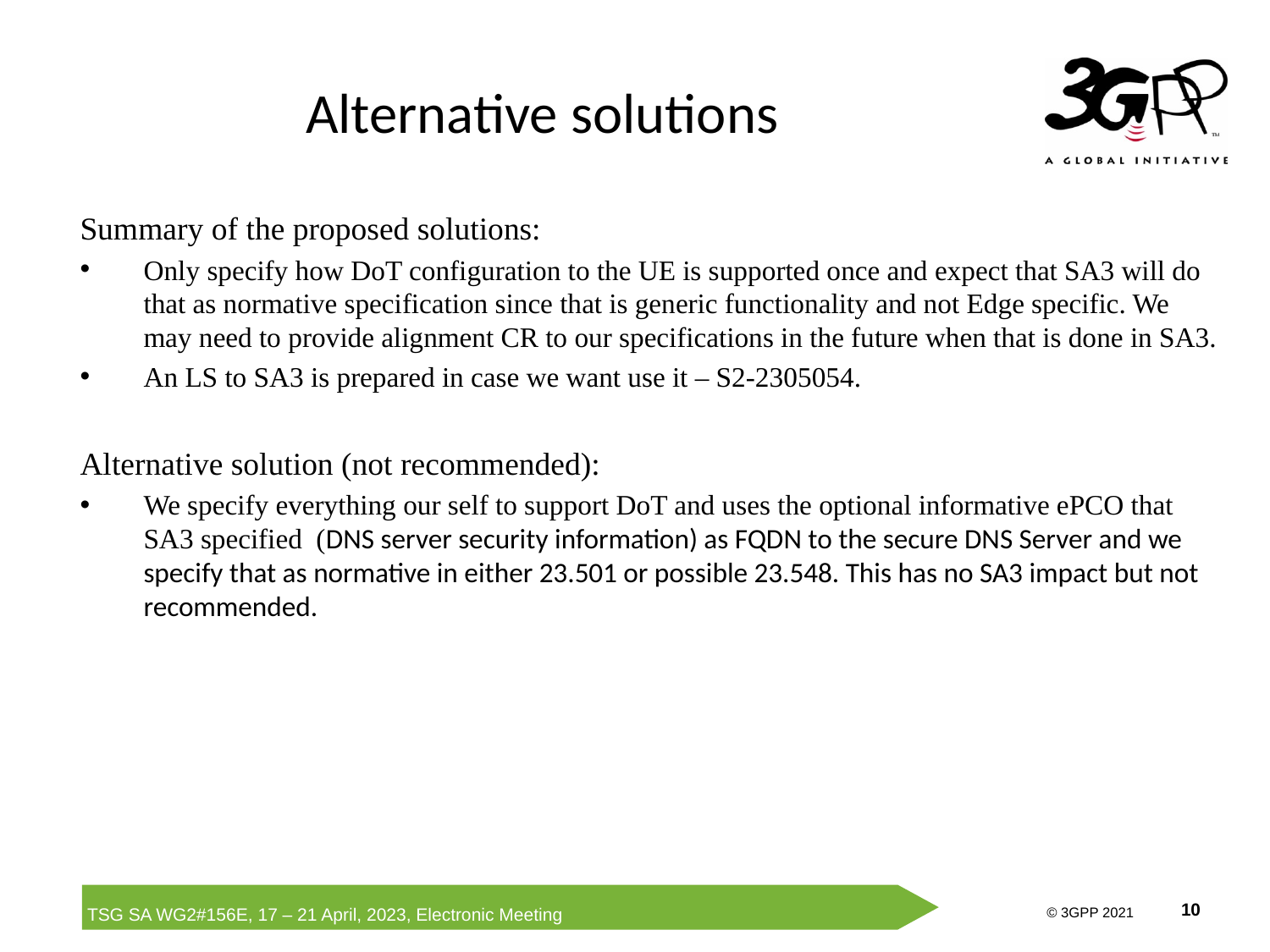

# Alternative solutions
Summary of the proposed solutions:
Only specify how DoT configuration to the UE is supported once and expect that SA3 will do that as normative specification since that is generic functionality and not Edge specific. We may need to provide alignment CR to our specifications in the future when that is done in SA3.
An LS to SA3 is prepared in case we want use it – S2-2305054.

Alternative solution (not recommended):
We specify everything our self to support DoT and uses the optional informative ePCO that SA3 specified  (DNS server security information) as FQDN to the secure DNS Server and we specify that as normative in either 23.501 or possible 23.548. This has no SA3 impact but not recommended.